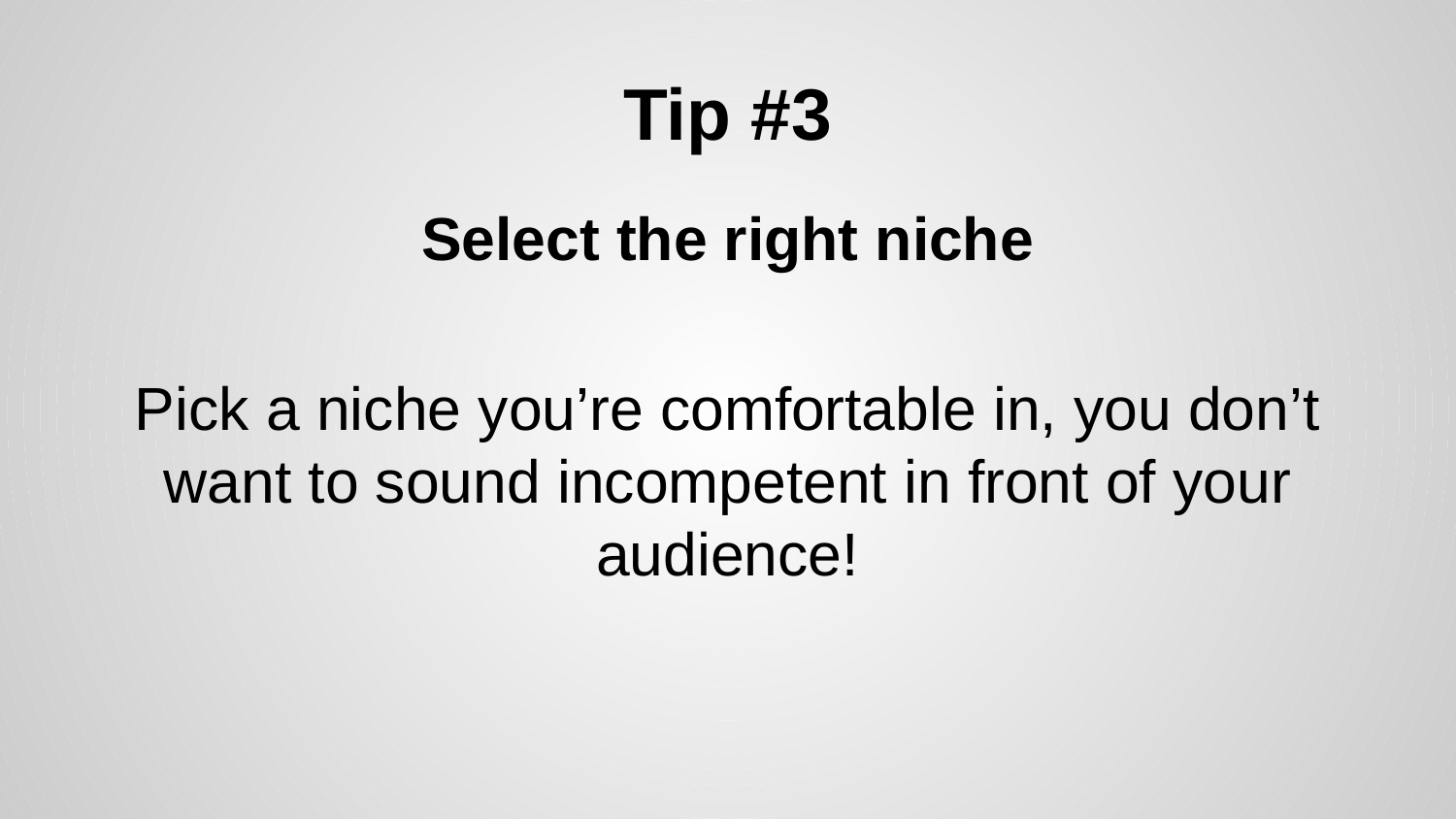

# Tip #3
Select the right niche

Pick a niche you’re comfortable in, you don’t want to sound incompetent in front of your audience!